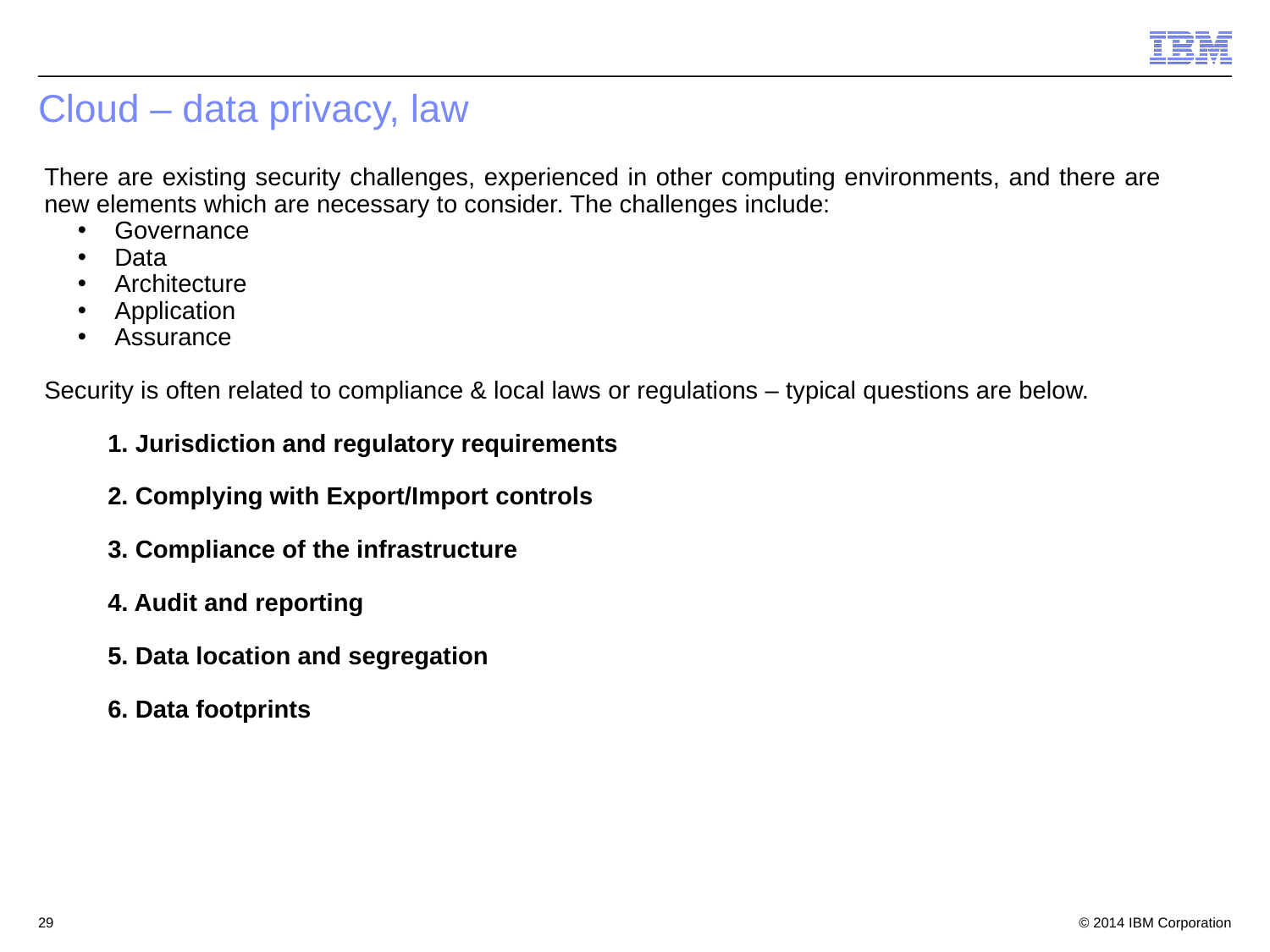

# Cloud – data privacy, law
There are existing security challenges, experienced in other computing environments, and there are new elements which are necessary to consider. The challenges include:
 Governance
 Data
 Architecture
 Application
 Assurance

Security is often related to compliance & local laws or regulations – typical questions are below.

1. Jurisdiction and regulatory requirements

2. Complying with Export/Import controls

3. Compliance of the infrastructure

4. Audit and reporting

5. Data location and segregation

6. Data footprints

29